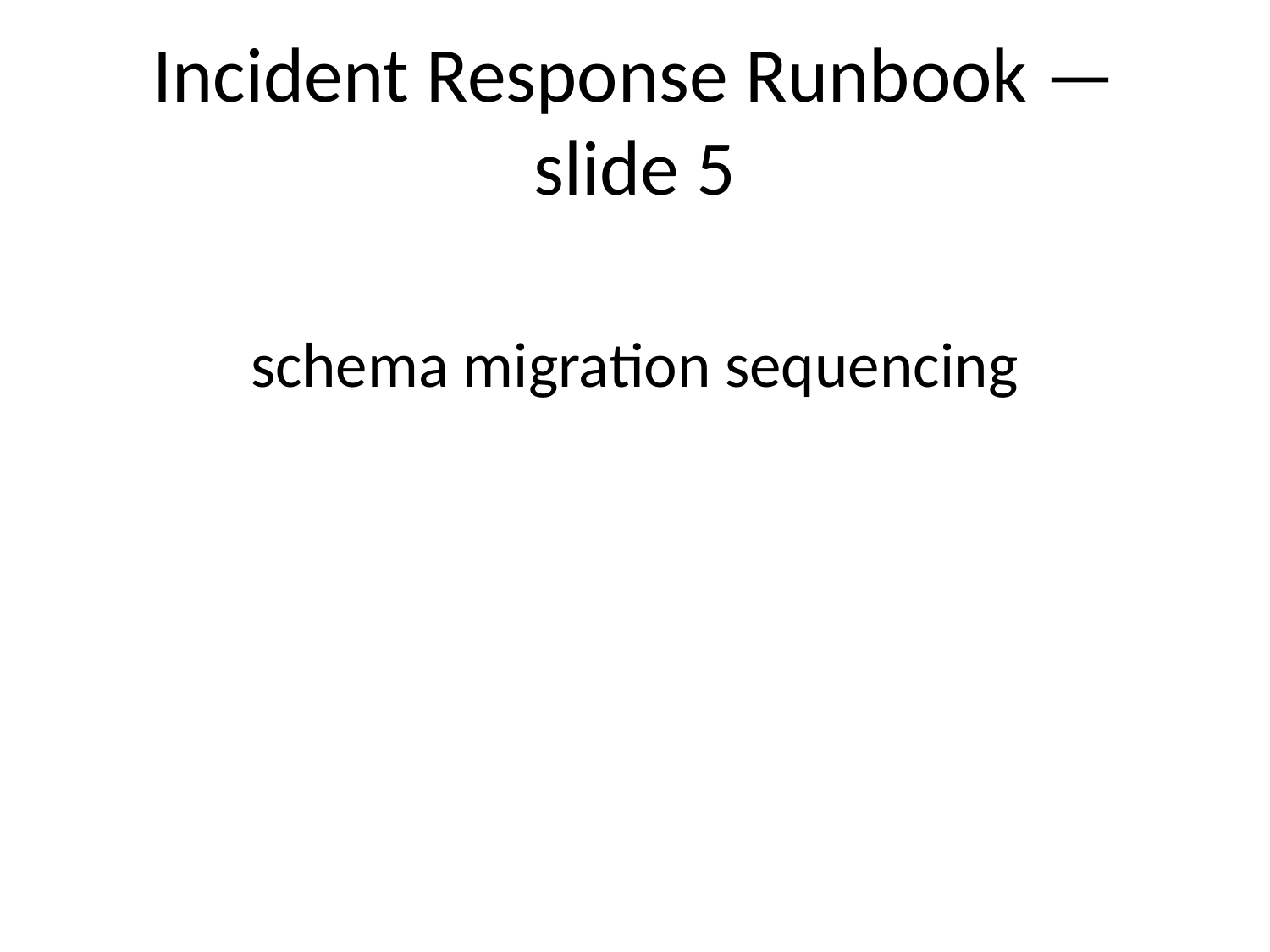

# Incident Response Runbook — slide 5
schema migration sequencing